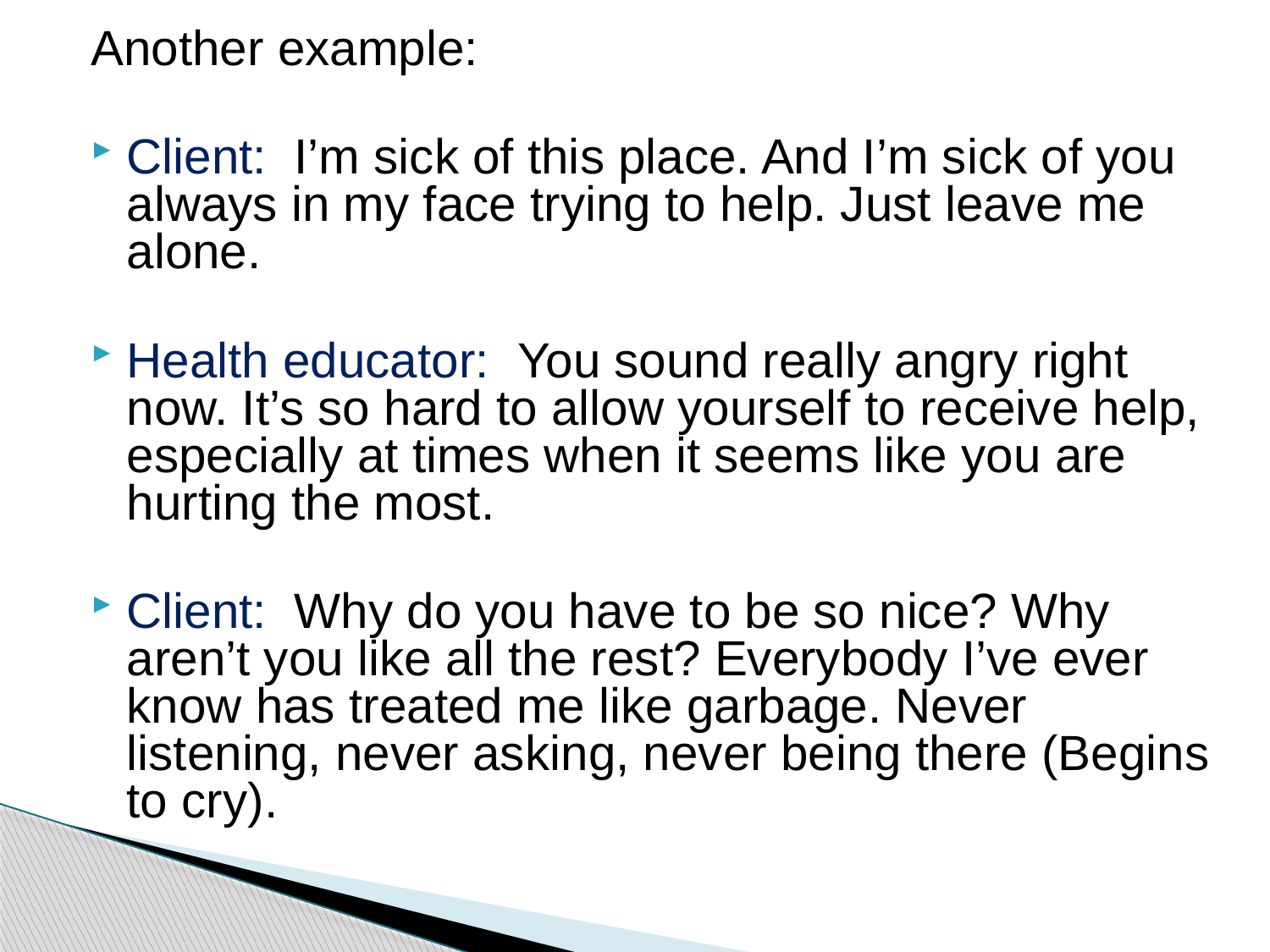

Another example:

Client:  I’m sick of this place. And I’m sick of you always in my face trying to help. Just leave me alone.

Health educator:  You sound really angry right now. It’s so hard to allow yourself to receive help, especially at times when it seems like you are hurting the most.

Client:  Why do you have to be so nice? Why aren’t you like all the rest? Everybody I’ve ever know has treated me like garbage. Never listening, never asking, never being there (Begins to cry).